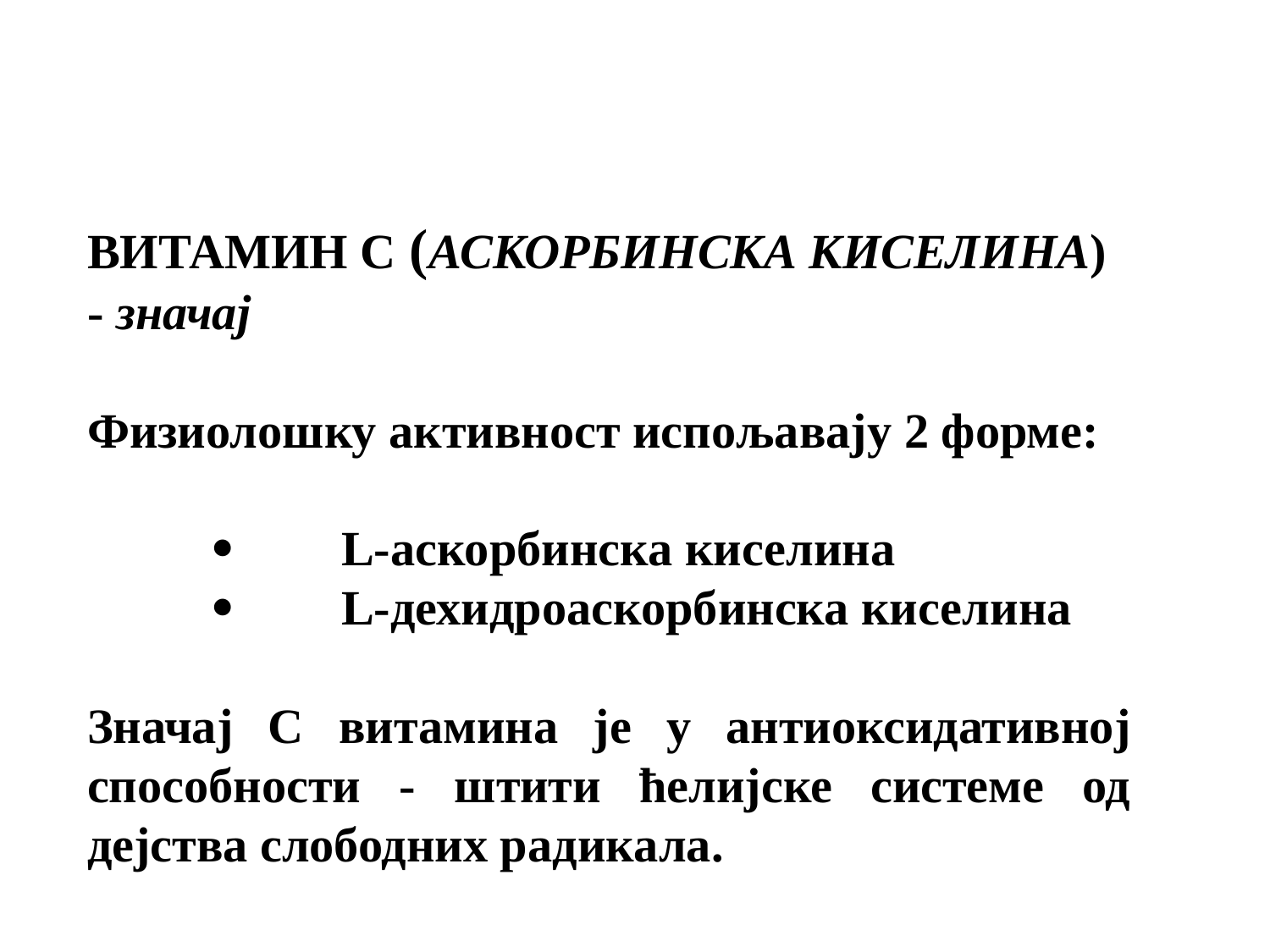

ВИТАМИН C (АСКОРБИНСКА КИСЕЛИНА) - значај

Физиолошку активност испољавају 2 форме:

•	L-аскорбинска киселина
•	L-дехидроаскорбинска киселина

Значај C витамина је у антиоксидативној способности - штити ћелијске системе од дејства слободних радикала.